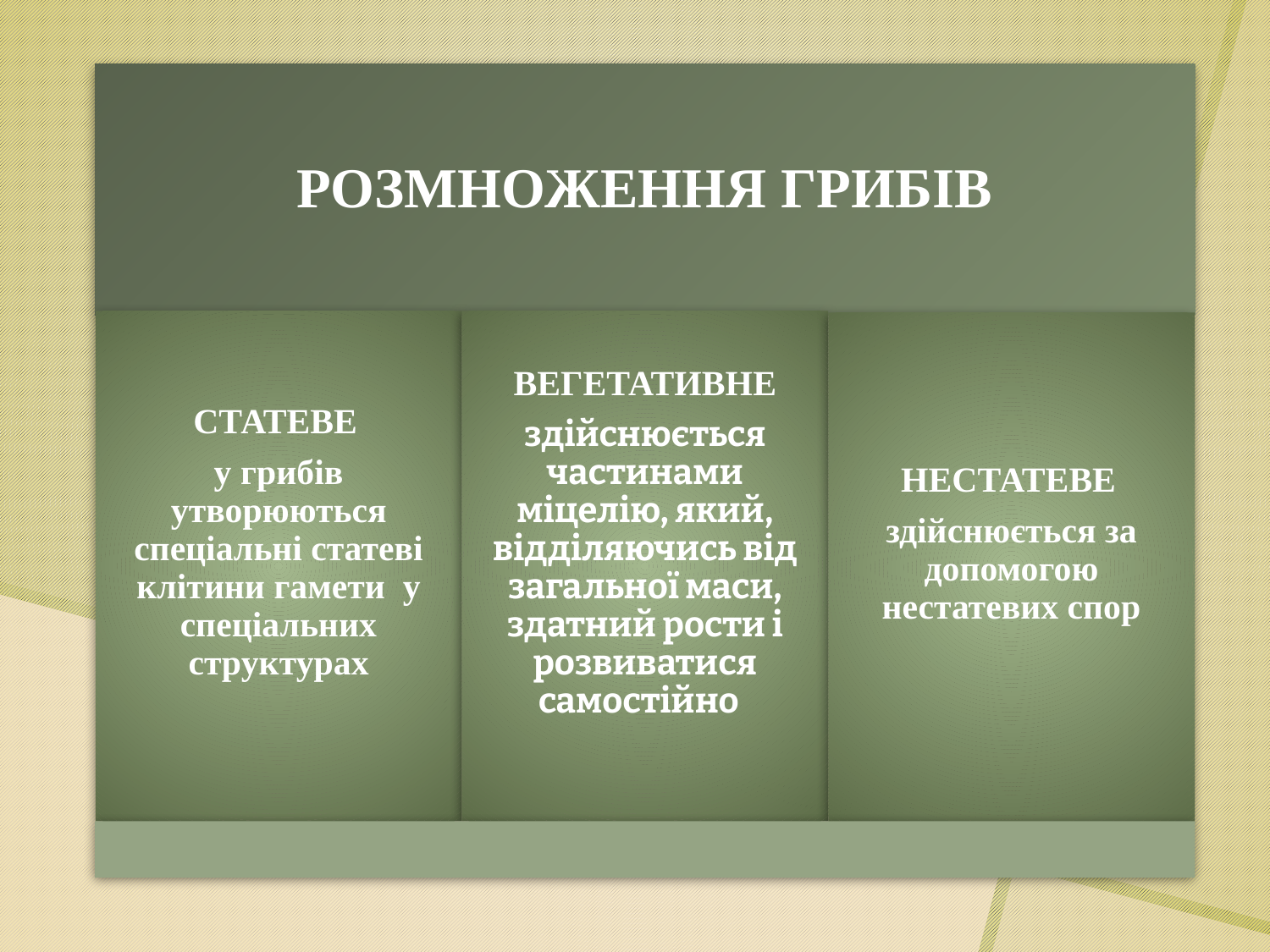

Розмноження грибів
Статеве
у грибів утворюються спеціальні статеві клітини гамети  у спеціальних структурах

Вегетативне
здійснюється частинами міцелію, який, відділяючись від загальної маси, здатний рости і розвиватися самостійно

Нестатеве
здійснюється за допомогою нестатевих спор